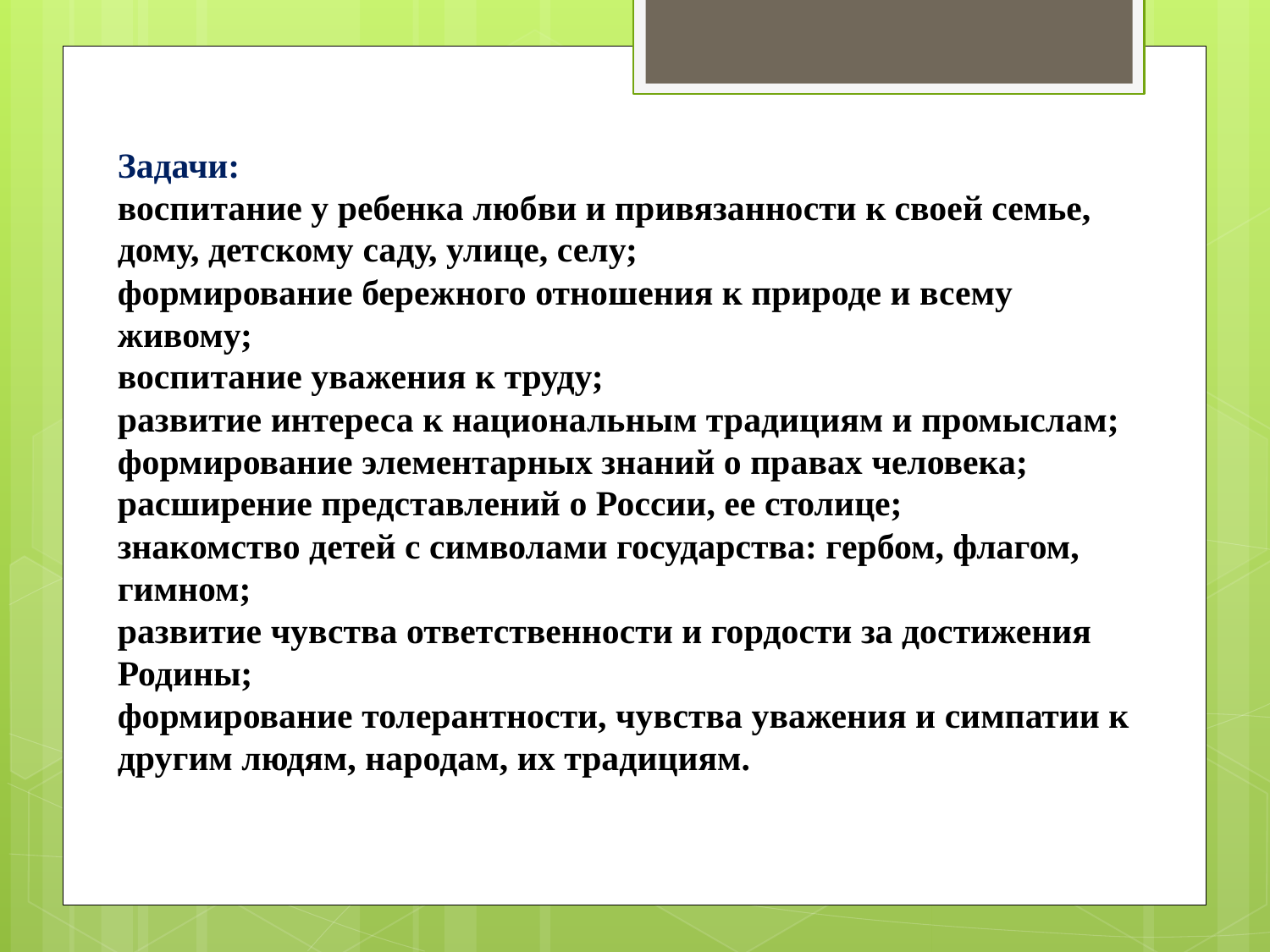

Задачи:
воспитание у ребенка любви и привязанности к своей семье, дому, детскому саду, улице, селу;
формирование бережного отношения к природе и всему живому;
воспитание уважения к труду;
развитие интереса к национальным традициям и промыслам;
формирование элементарных знаний о правах человека;
расширение представлений о России, ее столице;
знакомство детей с символами государства: гербом, флагом, гимном;
развитие чувства ответственности и гордости за достижения Родины;
формирование толерантности, чувства уважения и симпатии к другим людям, народам, их традициям.